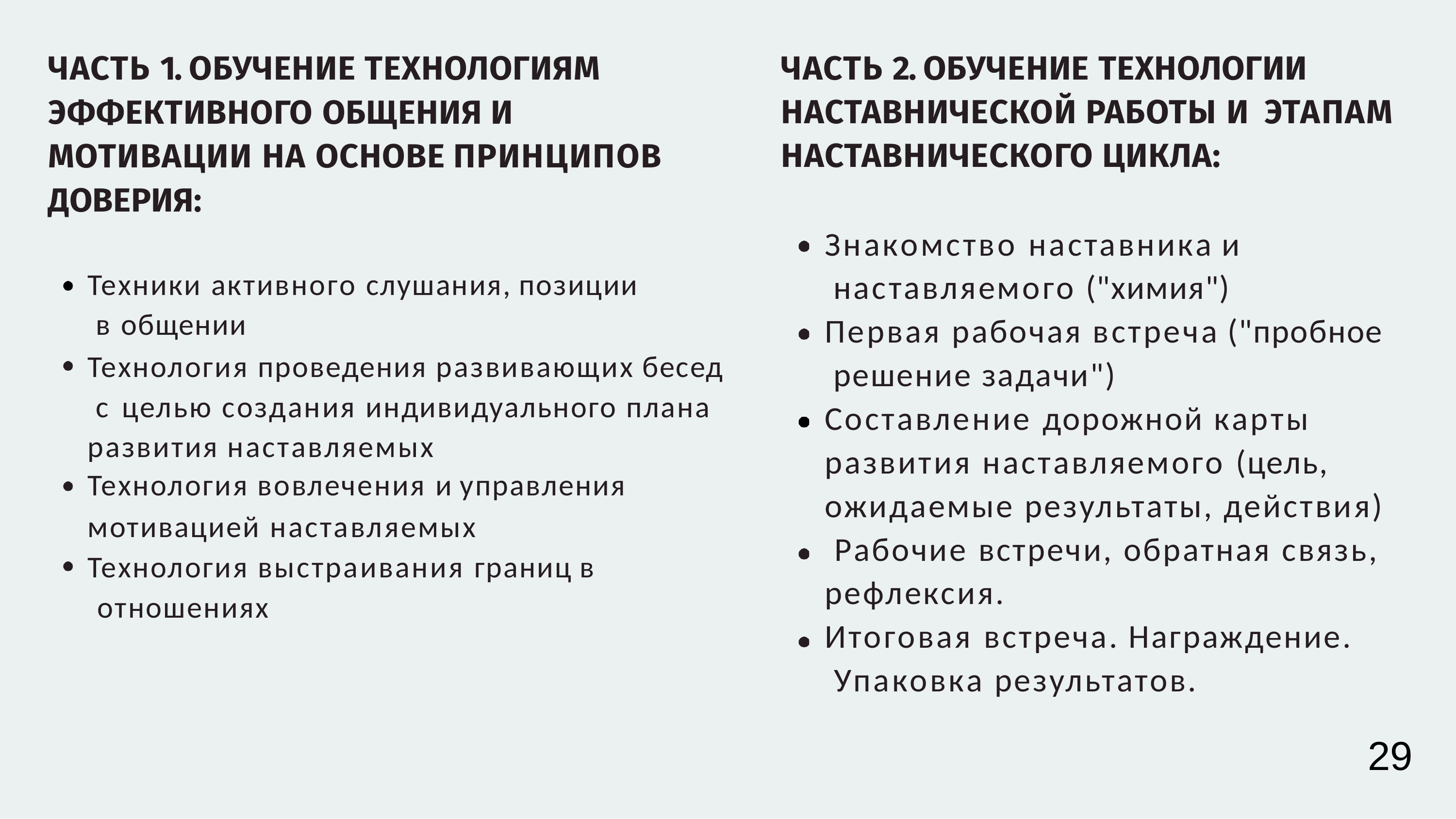

# ЧАСТЬ 1. ОБУЧЕНИЕ ТЕХНОЛОГИЯМ  ЭФФЕКТИВНОГО ОБЩЕНИЯ И  МОТИВАЦИИ НА ОСНОВЕ ПРИНЦИПОВ  ДОВЕРИЯ:
ЧАСТЬ 2. ОБУЧЕНИЕ ТЕХНОЛОГИИ  НАСТАВНИЧЕСКОЙ РАБОТЫ И  ЭТАПАМ НАСТАВНИЧЕСКОГО ЦИКЛА:
Знакомство наставника и  наставляемого ("химия")
Первая рабочая встреча ("пробное  решение задачи")
Составление дорожной карты  развития наставляемого (цель,  ожидаемые результаты, действия)  Рабочие встречи, обратная связь,  рефлексия.
Итоговая встреча. Награждение.  Упаковка результатов.
29

Техники активного слушания, позиции  в общении
Технология проведения развивающих бесед  с целью создания индивидуального плана  развития наставляемых
Технология вовлечения и управления
мотивацией наставляемых  Технология выстраивания границ в  отношениях